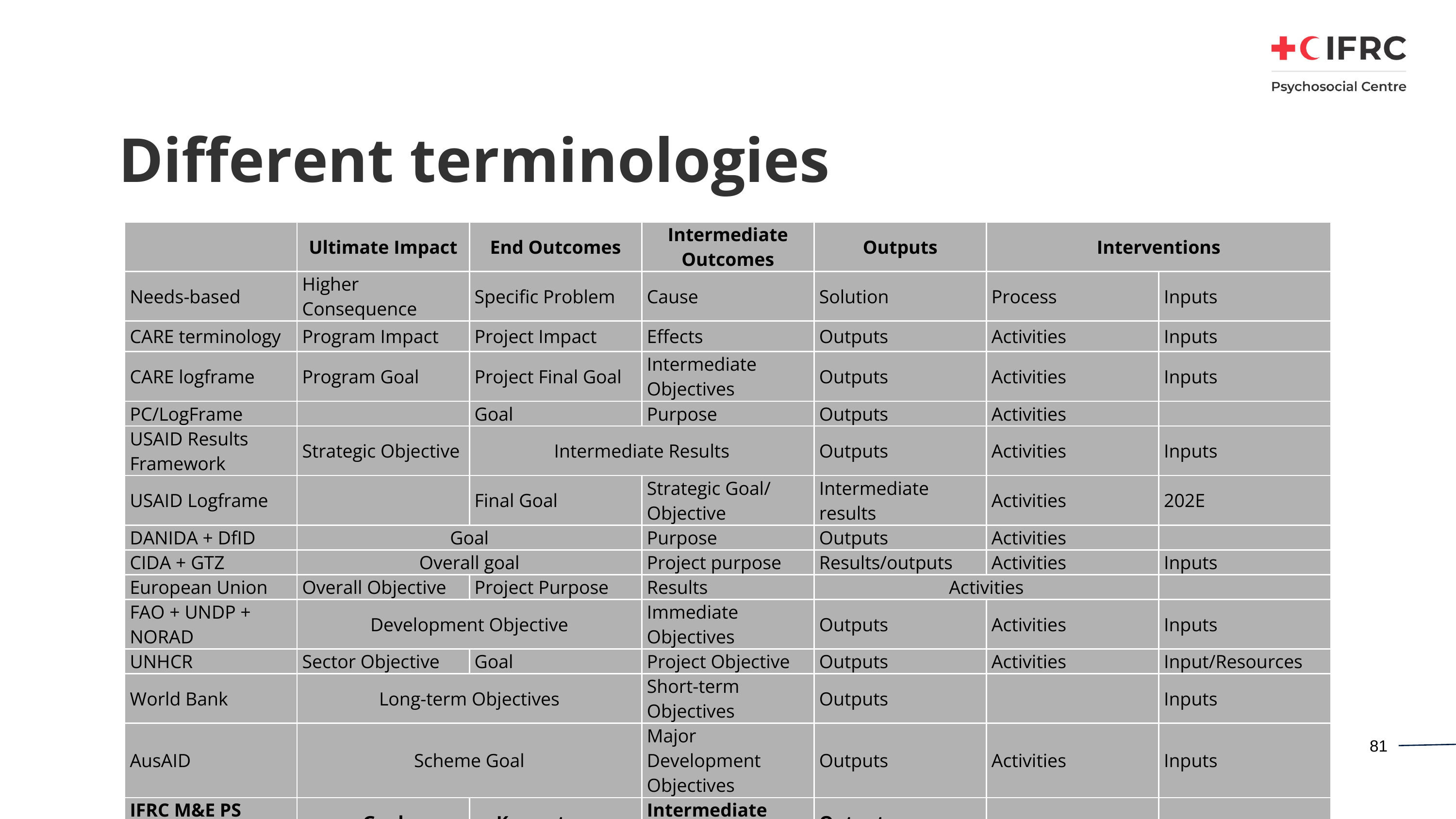

# Different terminologies
|  | Ultimate Impact | End Outcomes | Intermediate Outcomes | Outputs | Interventions |  |
| --- | --- | --- | --- | --- | --- | --- |
| Needs-based | Higher Consequence | Specific Problem | Cause | Solution | Process | Inputs |
| CARE terminology | Program Impact | Project Impact | Effects | Outputs | Activities | Inputs |
| CARE logframe | Program Goal | Project Final Goal | Intermediate Objectives | Outputs | Activities | Inputs |
| PC/LogFrame |  | Goal | Purpose | Outputs | Activities |  |
| USAID Results Framework | Strategic Objective | Intermediate Results |  | Outputs | Activities | Inputs |
| USAID Logframe |  | Final Goal | Strategic Goal/ Objective | Intermediate results | Activities | 202E |
| DANIDA + DfID | Goal |  | Purpose | Outputs | Activities |  |
| CIDA + GTZ | Overall goal |  | Project purpose | Results/outputs | Activities | Inputs |
| European Union | Overall Objective | Project Purpose | Results | Activities |  |  |
| FAO + UNDP + NORAD | Development Objective |  | Immediate Objectives | Outputs | Activities | Inputs |
| UNHCR | Sector Objective | Goal | Project Objective | Outputs | Activities | Input/Resources |
| World Bank | Long-term Objectives |  | Short-term Objectives | Outputs |  | Inputs |
| AusAID | Scheme Goal |  | Major Development Objectives | Outputs | Activities | Inputs |
| IFRC M&E PS framework | Goal | Key outcome | Intermediate outcome | Outputs |  |  |